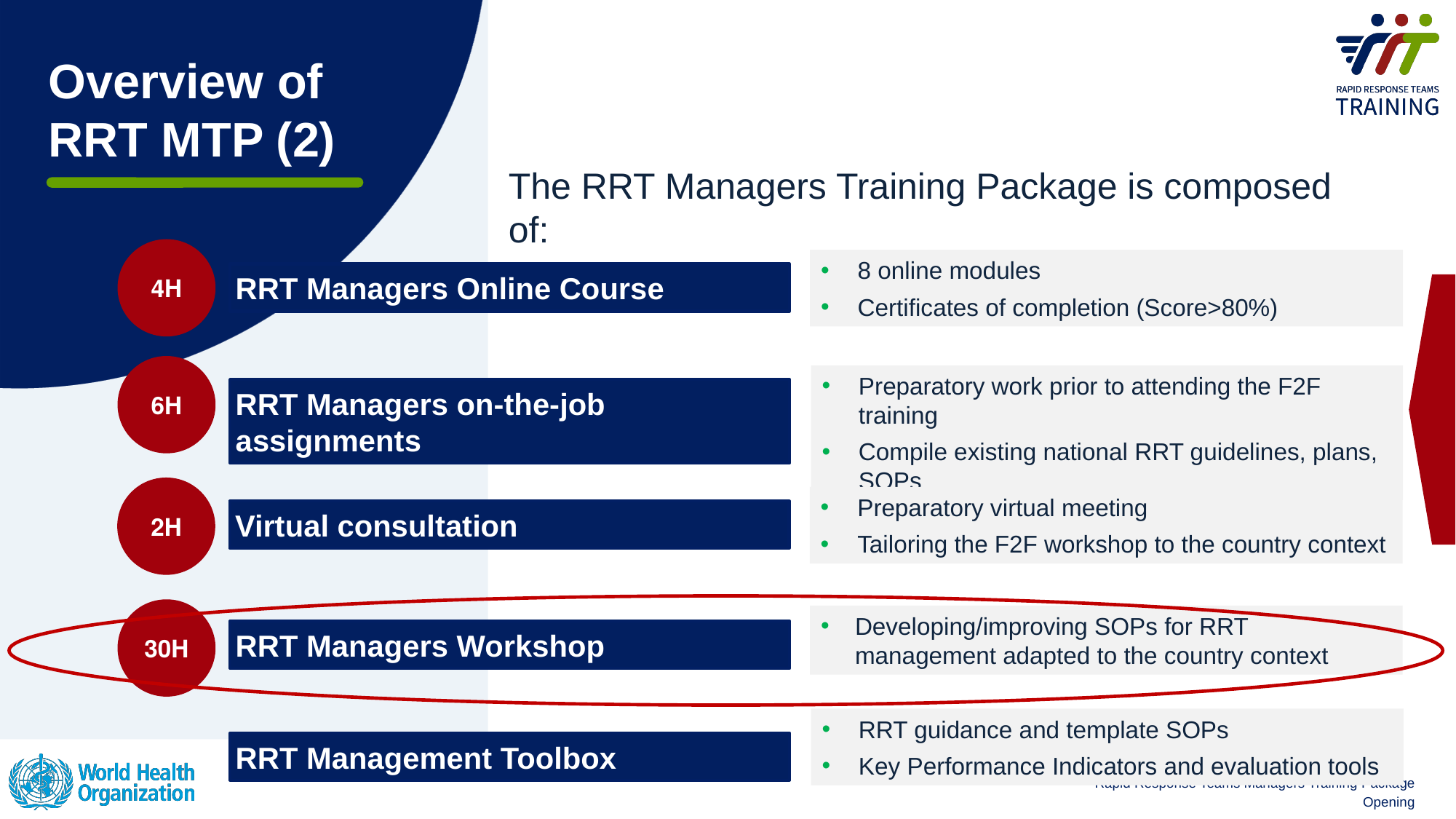

Overview of RRT MTP (2)
The RRT Managers Training Package is composed of:
4H
8 online modules
Certificates of completion (Score>80%)
RRT Managers Online Course
6H
Preparatory work prior to attending the F2F training
Compile existing national RRT guidelines, plans, SOPs
RRT Managers on-the-job assignments
2H
Preparatory virtual meeting
Tailoring the F2F workshop to the country context
Virtual consultation

30H
Developing/improving SOPs for RRT management adapted to the country context
RRT Managers Workshop
RRT guidance and template SOPs
Key Performance Indicators and evaluation tools
RRT Management Toolbox